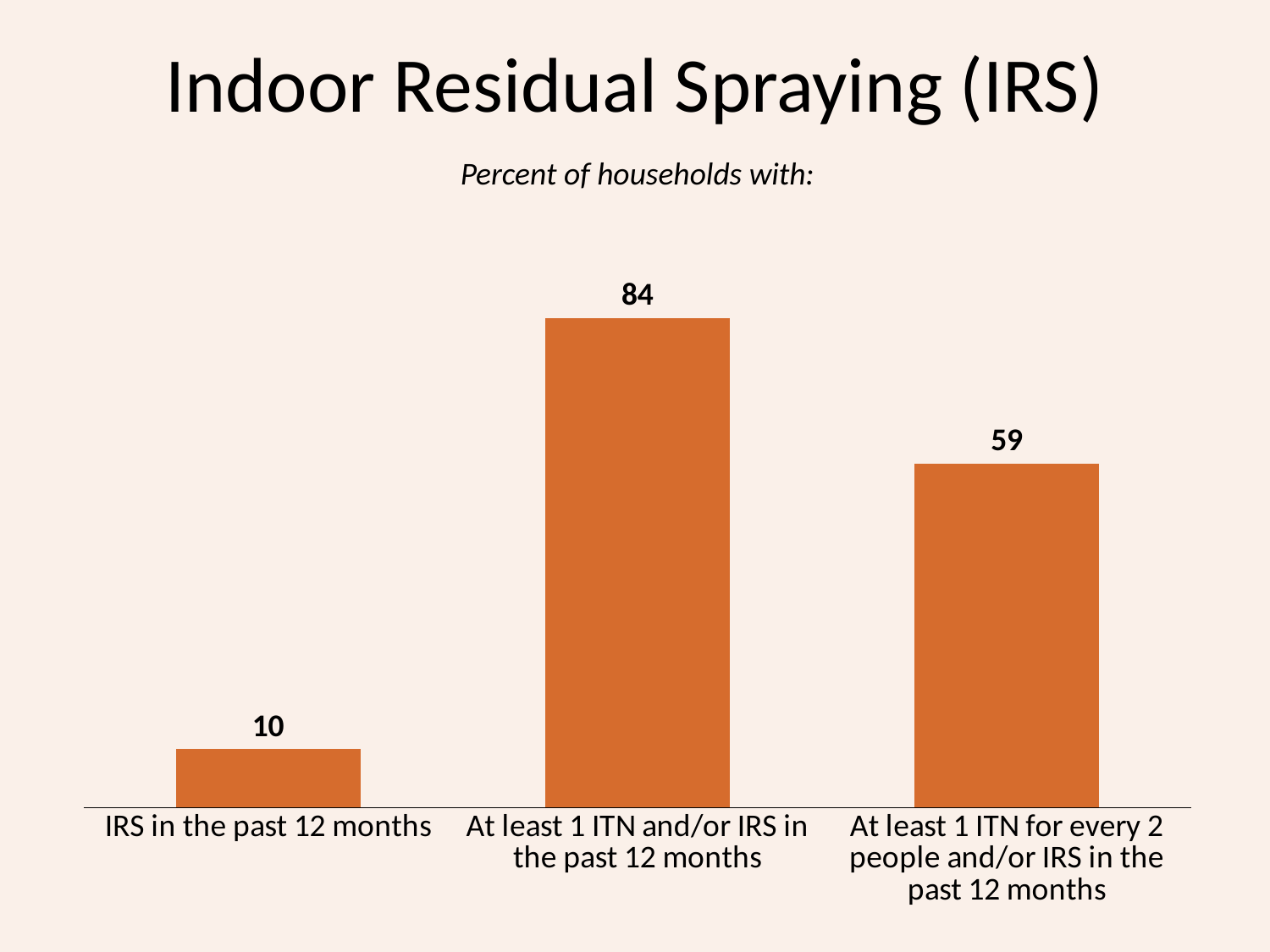

# Indoor Residual Spraying (IRS)
Percent of households with:

### Chart

| Category | Series 1 |
|---|---|
| IRS in the past 12 months | 10.0 |
| At least 1 ITN and/or IRS in the past 12 months | 84.0 |
| At least 1 ITN for every 2 people and/or IRS in the past 12 months | 59.0 |